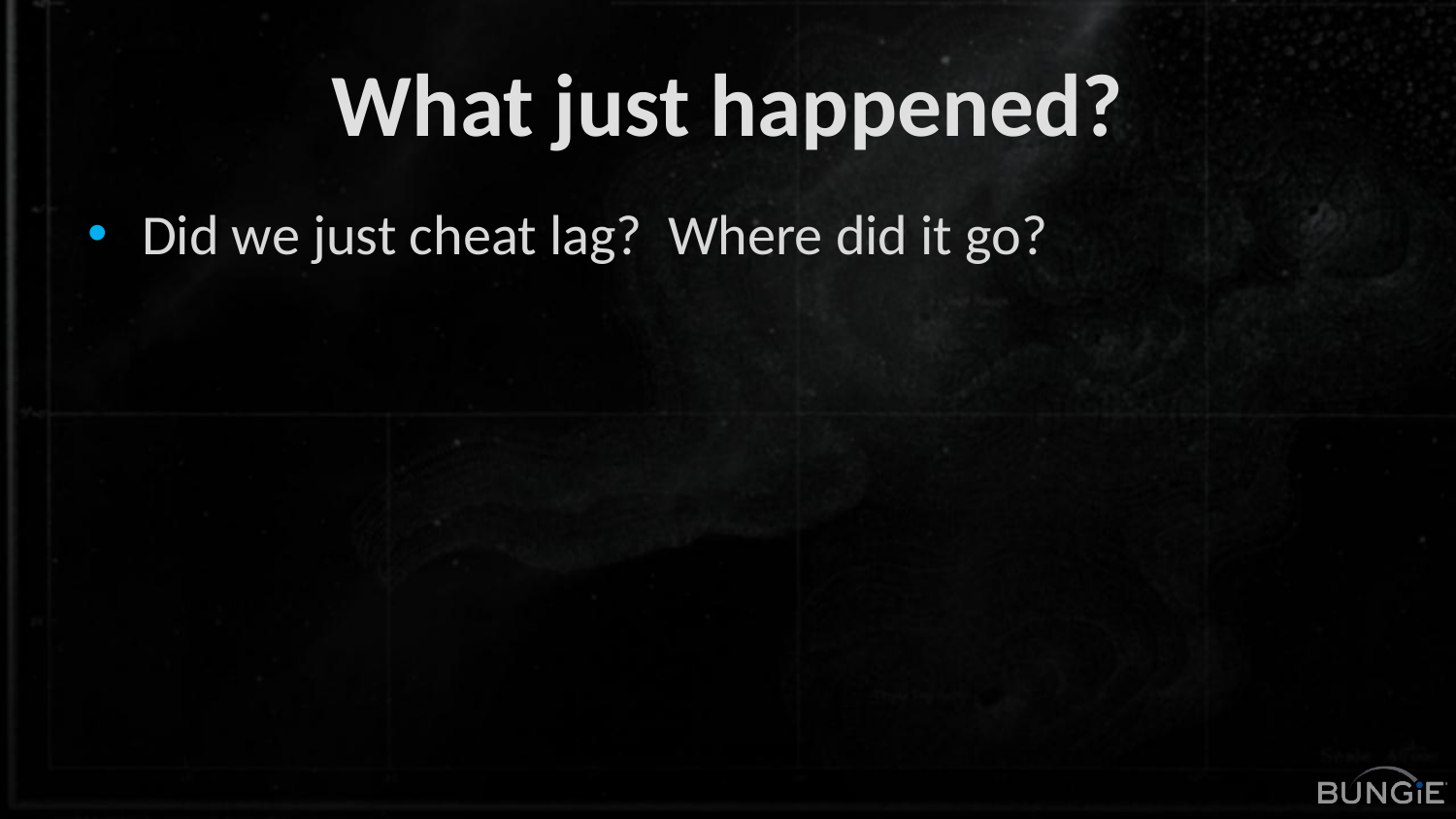

# What just happened?
Did we just cheat lag?  Where did it go?